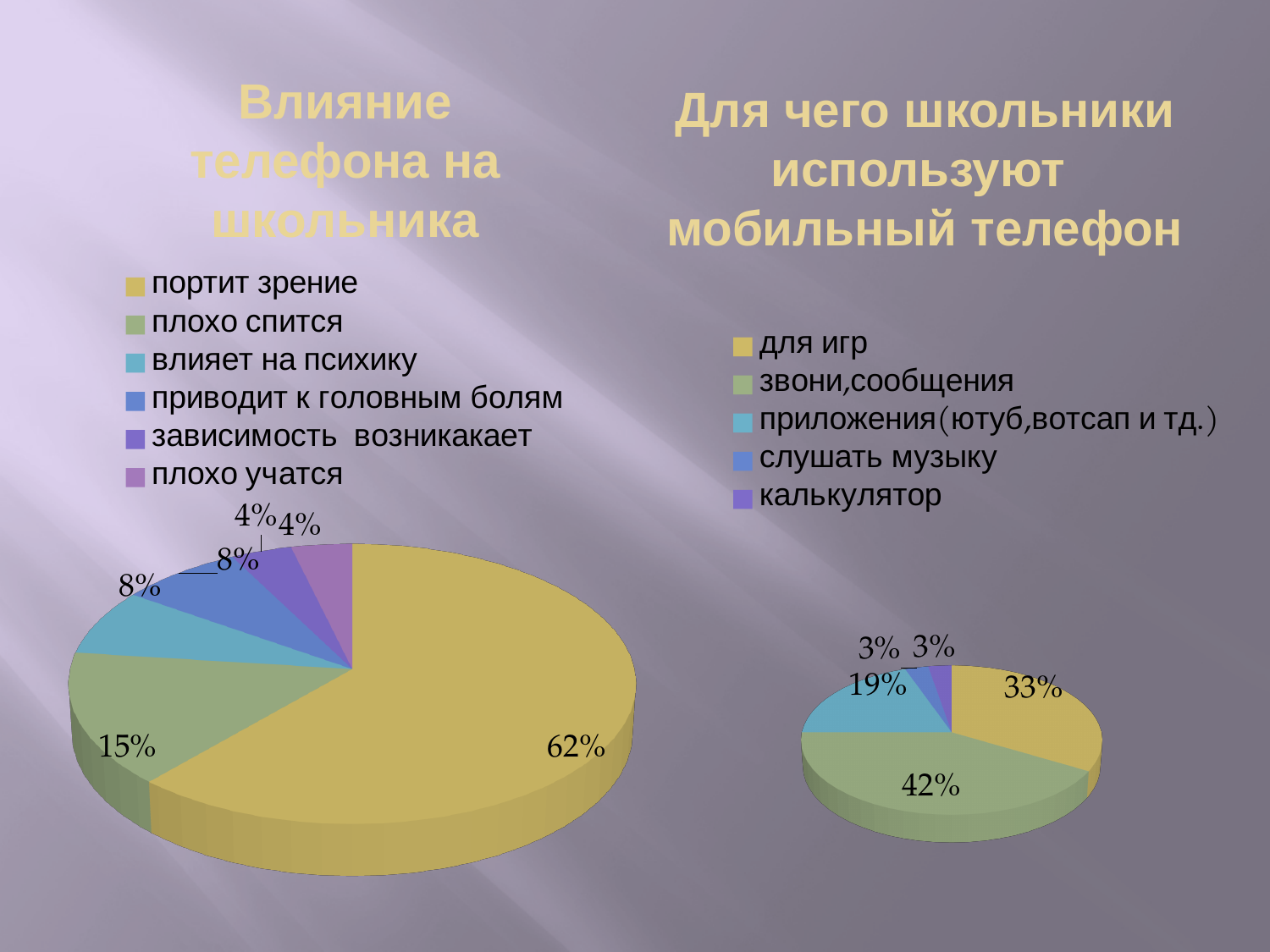

Влияние телефона на школьника
Для чего школьники используют  мобильный телефон
#

[unsupported chart]

[unsupported chart]